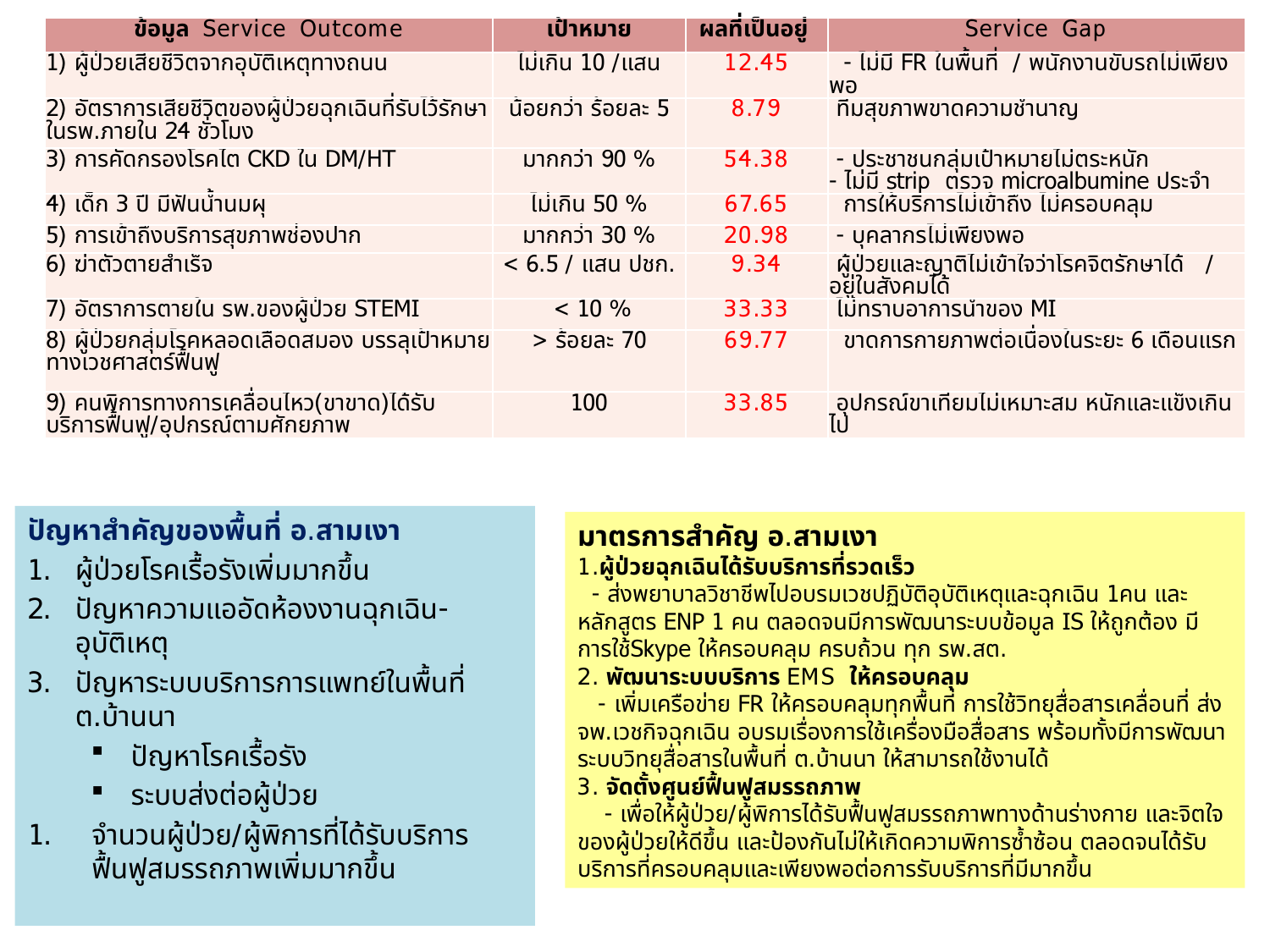

| ข้อมูล Service Outcome | เป้าหมาย | ผลที่เป็นอยู่ | Service Gap |
| --- | --- | --- | --- |
| 1) ผู้ป่วยเสียชีวิตจากอุบัติเหตุทางถนน | ไม่เกิน 10 /แสน | 12.45 | - ไม่มี FR ในพื้นที่ / พนักงานขับรถไม่เพียงพอ |
| 2) อัตราการเสียชีวิตของผู้ป่วยฉุกเฉินที่รับไว้รักษาในรพ.ภายใน 24 ชั่วโมง | น้อยกว่า ร้อยละ 5 | 8.79 | ทีมสุขภาพขาดความชำนาญ |
| 3) การคัดกรองโรคไต CKD ใน DM/HT | มากกว่า 90 % | 54.38 | - ประชาชนกลุ่มเป้าหมายไม่ตระหนัก - ไม่มี strip ตรวจ microalbumine ประจำ |
| 4) เด็ก 3 ปี มีฟันน้ำนมผุ | ไม่เกิน 50 % | 67.65 | การให้บริการไม่เข้าถึง ไม่ครอบคลุม |
| 5) การเข้าถึงบริการสุขภาพช่องปาก | มากกว่า 30 % | 20.98 | - บุคลากรไม่เพียงพอ |
| 6) ฆ่าตัวตายสำเร็จ | < 6.5 / แสน ปชก. | 9.34 | ผู้ป่วยและญาติไม่เข้าใจว่าโรคจิตรักษาได้ / อยู่ในสังคมได้ |
| 7) อัตราการตายใน รพ.ของผู้ป่วย STEMI | < 10 % | 33.33 | ไม่ทราบอาการนำของ MI |
| 8) ผู้ป่วยกลุ่มโรคหลอดเลือดสมอง บรรลุเป้าหมายทางเวชศาสตร์ฟื้นฟู | > ร้อยละ 70 | 69.77 | ขาดการกายภาพต่อเนื่องในระยะ 6 เดือนแรก |
| 9) คนพิการทางการเคลื่อนไหว(ขาขาด)ได้รับบริการฟื้นฟู/อุปกรณ์ตามศักยภาพ | 100 | 33.85 | อุปกรณ์ขาเทียมไม่เหมาะสม หนักและแข็งเกินไป |
ปัญหาสำคัญของพื้นที่ อ.สามเงา
ผู้ป่วยโรคเรื้อรังเพิ่มมากขึ้น
ปัญหาความแออัดห้องงานฉุกเฉิน-อุบัติเหตุ
ปัญหาระบบบริการการแพทย์ในพื้นที่  ต.บ้านนา
ปัญหาโรคเรื้อรัง
ระบบส่งต่อผู้ป่วย
จำนวนผู้ป่วย/ผู้พิการที่ได้รับบริการฟื้นฟูสมรรถภาพเพิ่มมากขึ้น

มาตรการสำคัญ อ.สามเงา
1.ผู้ป่วยฉุกเฉินได้รับบริการที่รวดเร็ว
  - ส่งพยาบาลวิชาชีพไปอบรมเวชปฏิบัติอุบัติเหตุและฉุกเฉิน 1คน และหลักสูตร ENP 1 คน ตลอดจนมีการพัฒนาระบบข้อมูล IS ให้ถูกต้อง มีการใช้Skype ให้ครอบคลุม ครบถ้วน ทุก รพ.สต.
2. พัฒนาระบบบริการ EMS  ให้ครอบคลุม
   - เพิ่มเครือข่าย FR ให้ครอบคลุมทุกพื้นที่ การใช้วิทยุสื่อสารเคลื่อนที่ ส่งจพ.เวชกิจฉุกเฉิน อบรมเรื่องการใช้เครื่องมือสื่อสาร พร้อมทั้งมีการพัฒนาระบบวิทยุสื่อสารในพื้นที่ ต.บ้านนา ให้สามารถใช้งานได้
3. จัดตั้งศูนย์ฟื้นฟูสมรรถภาพ
    - เพื่อให้ผู้ป่วย/ผู้พิการได้รับฟื้นฟูสมรรถภาพทางด้านร่างกาย และจิตใจของผู้ป่วยให้ดีขึ้น และป้องกันไม่ให้เกิดความพิการซ้ำซ้อน ตลอดจนได้รับบริการที่ครอบคลุมและเพียงพอต่อการรับบริการที่มีมากขึ้น